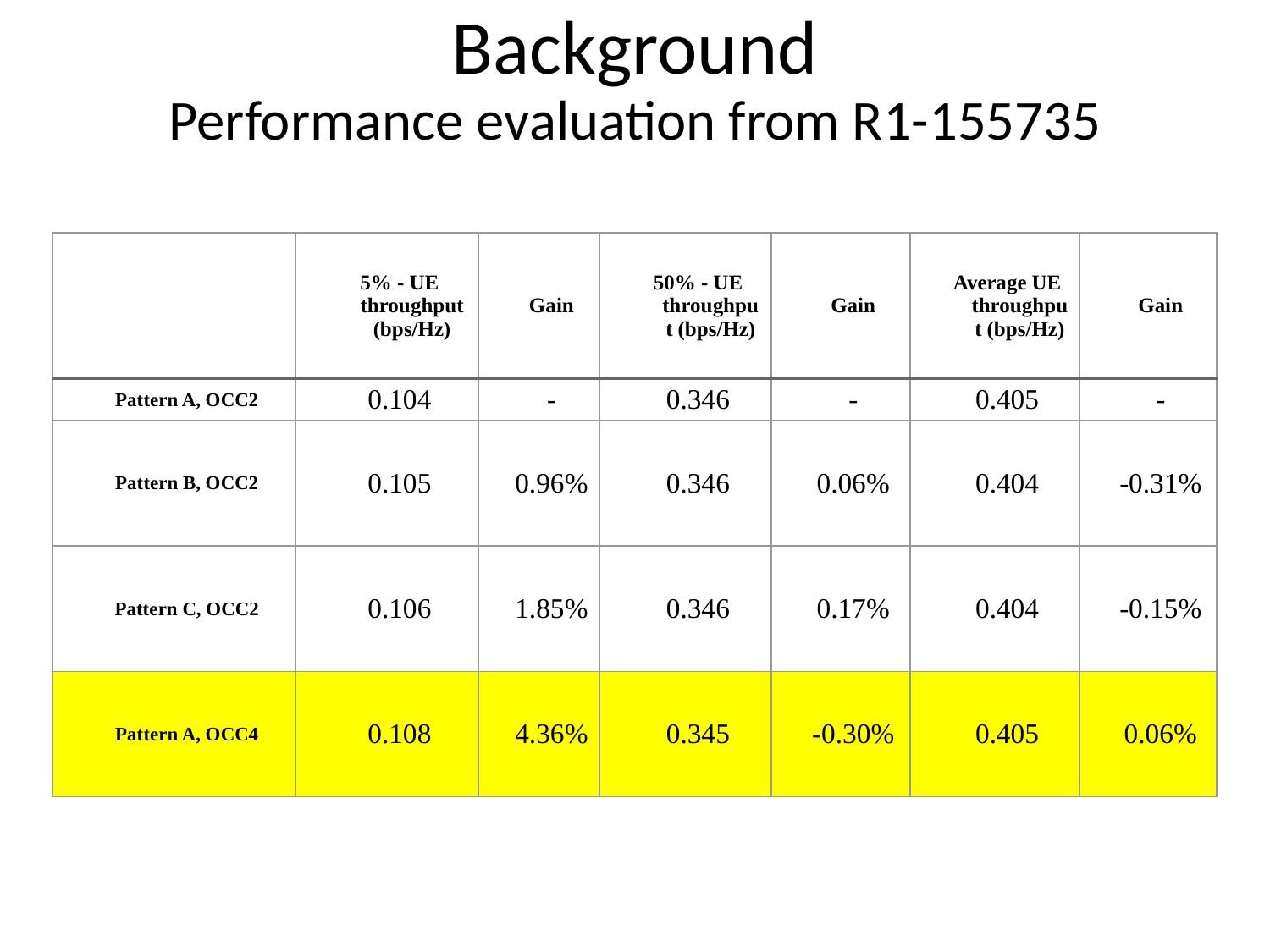

Background
# Performance evaluation from R1-155735
|  | 5% - UE throughput (bps/Hz) | Gain | 50% - UE throughput (bps/Hz) | Gain | Average UE throughput (bps/Hz) | Gain |
| --- | --- | --- | --- | --- | --- | --- |
| Pattern A, OCC2 | 0.104 | - | 0.346 | - | 0.405 | - |
| Pattern B, OCC2 | 0.105 | 0.96% | 0.346 | 0.06% | 0.404 | -0.31% |
| Pattern C, OCC2 | 0.106 | 1.85% | 0.346 | 0.17% | 0.404 | -0.15% |
| Pattern A, OCC4 | 0.108 | 4.36% | 0.345 | -0.30% | 0.405 | 0.06% |